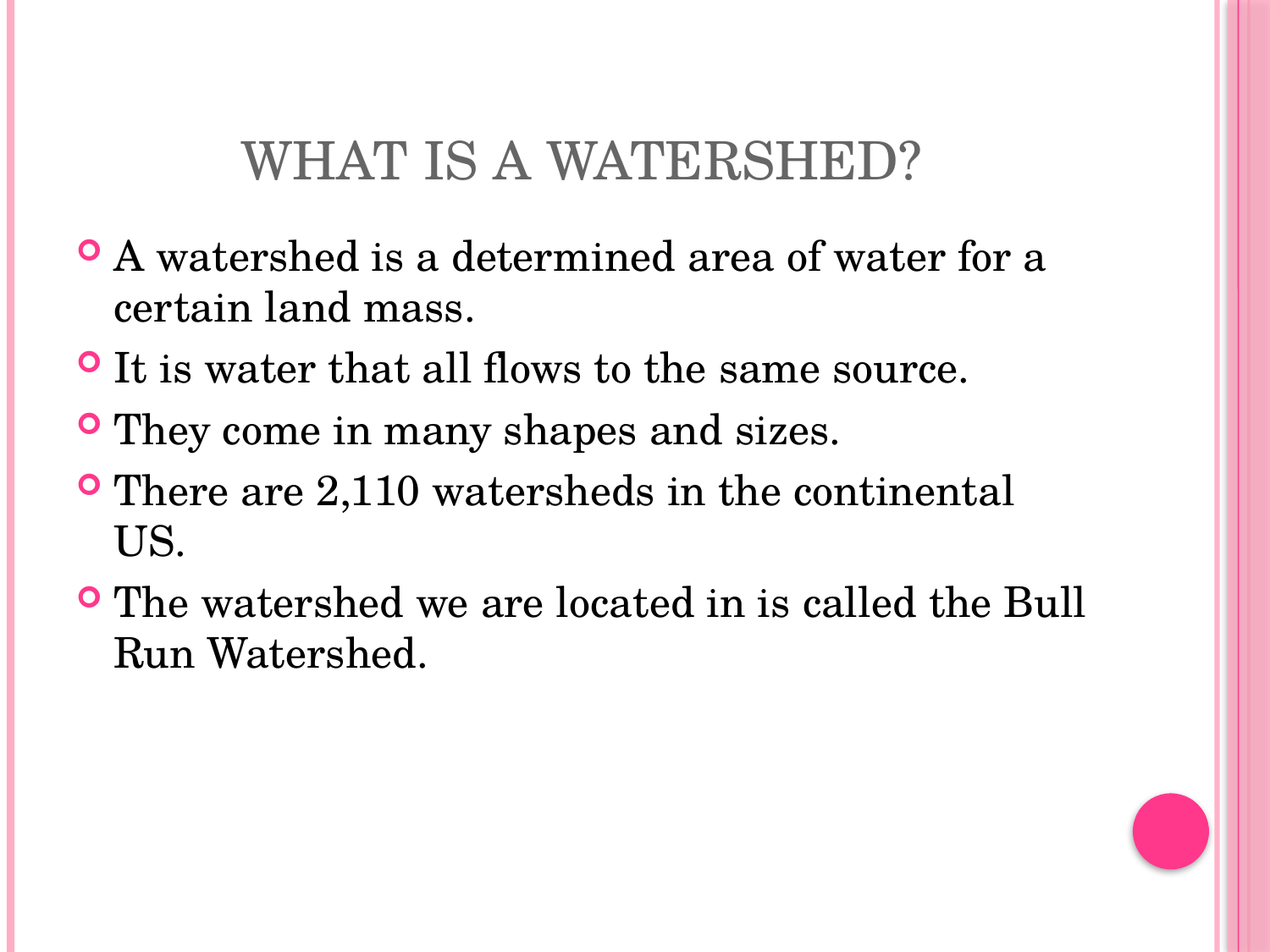

# What is a watershed?
A watershed is a determined area of water for a certain land mass.
It is water that all flows to the same source.
They come in many shapes and sizes.
There are 2,110 watersheds in the continental US.
The watershed we are located in is called the Bull Run Watershed.